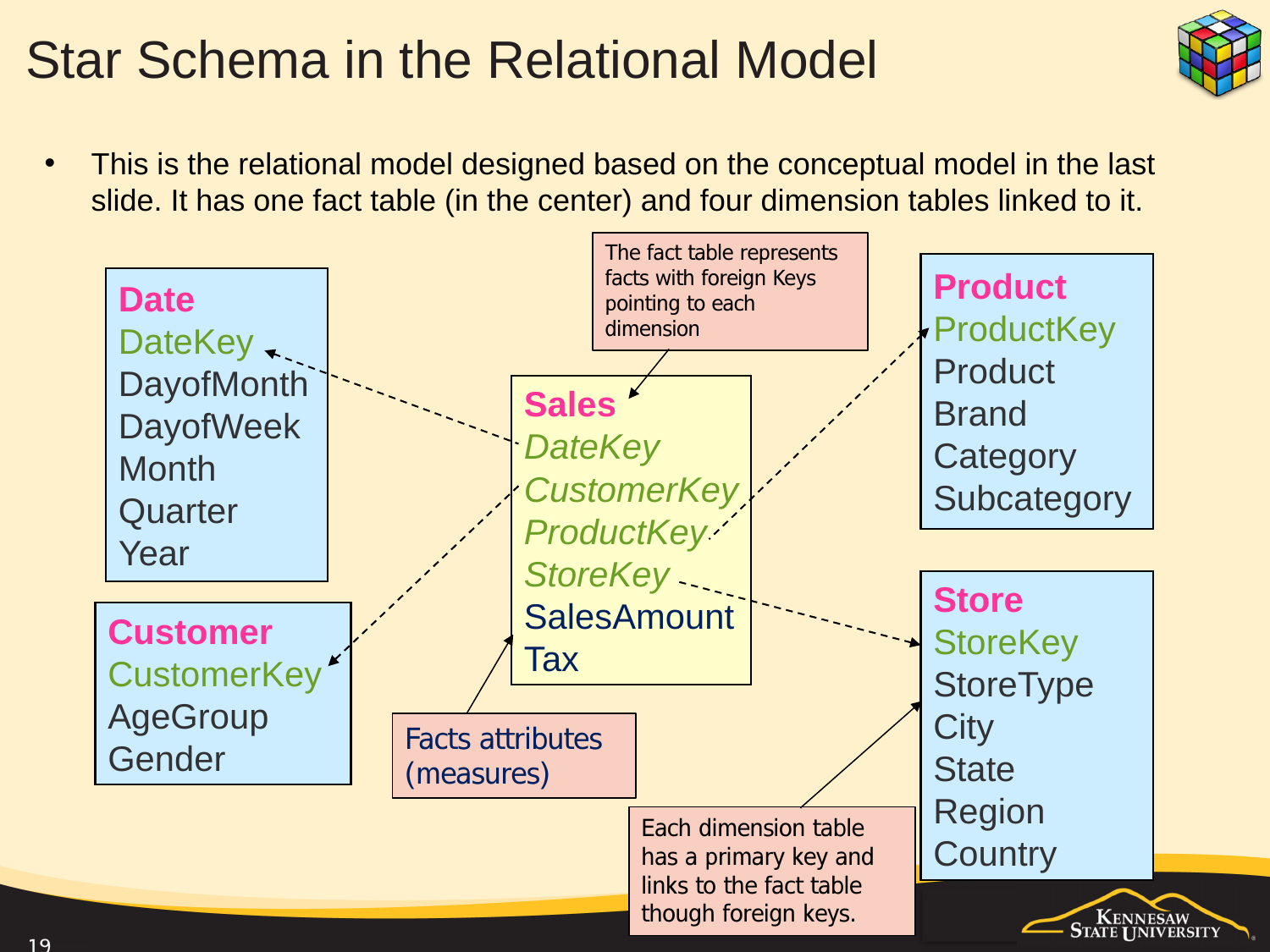

# Star Schema in the Relational Model
This is the relational model designed based on the conceptual model in the last slide. It has one fact table (in the center) and four dimension tables linked to it.
The fact table represents facts with foreign Keys pointing to each dimension
Product
ProductKey
Product
Brand
Category
Subcategory
Date
DateKey
DayofMonth
DayofWeek
Month
Quarter
Year

Sales
DateKey
CustomerKey
ProductKey
StoreKey
SalesAmount
Tax

Store
StoreKey
StoreType
City
State
Region
Country

Customer
CustomerKey
AgeGroup
Gender
Facts attributes (measures)
Each dimension table has a primary key and links to the fact table though foreign keys.
19